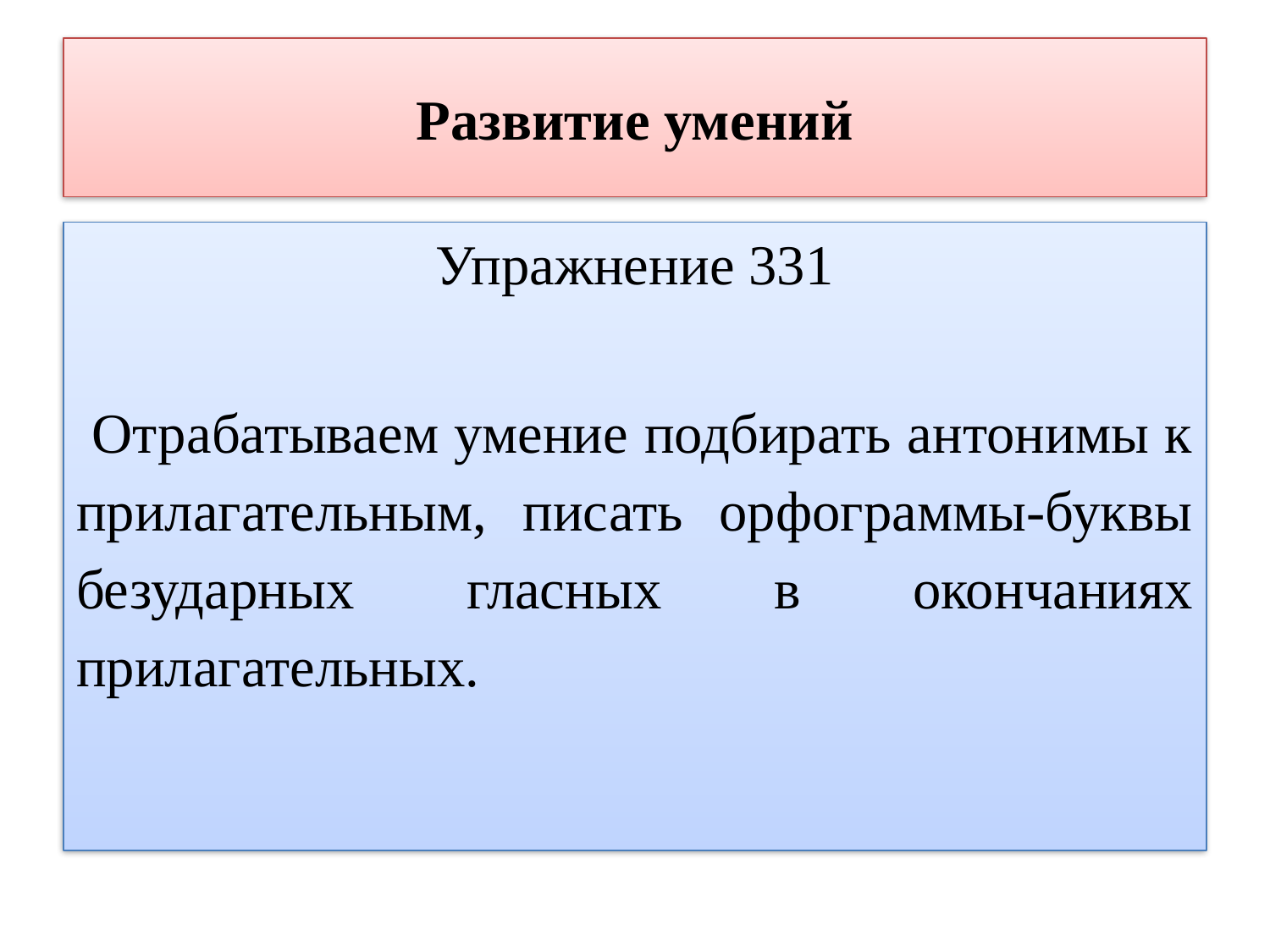

# Развитие умений
Упражнение 331

 Отрабатываем умение подбирать антонимы к прилагательным, писать орфограммы-буквы безударных гласных в окончаниях прилагательных.